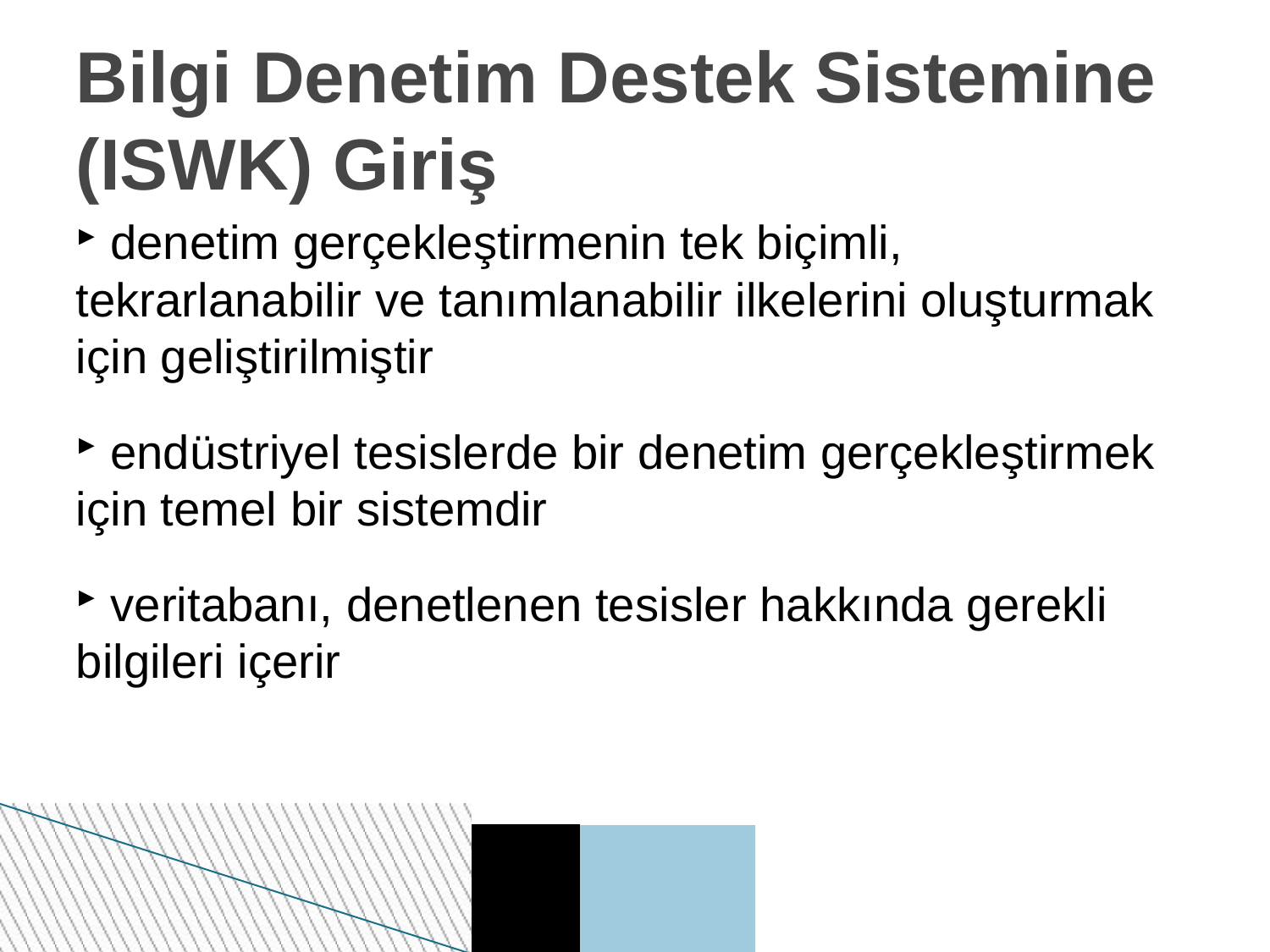

Bilgi Denetim Destek Sistemine (ISWK) Giriş
 denetim gerçekleştirmenin tek biçimli, tekrarlanabilir ve tanımlanabilir ilkelerini oluşturmak için geliştirilmiştir

 endüstriyel tesislerde bir denetim gerçekleştirmek için temel bir sistemdir

 veritabanı, denetlenen tesisler hakkında gerekli bilgileri içerir